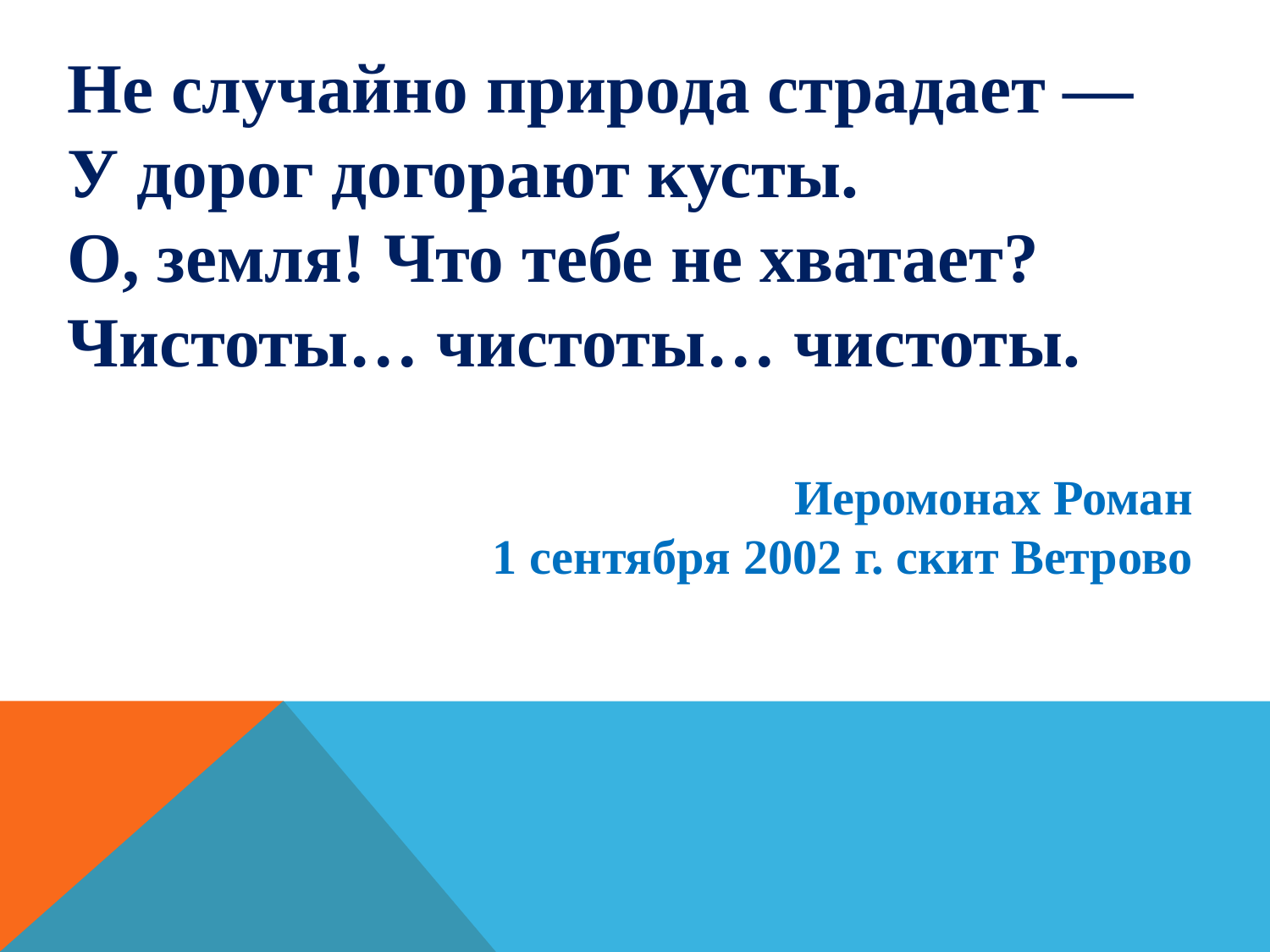

Не случайно природа страдает —
У дорог догорают кусты.
О, земля! Что тебе не хватает?
Чистоты… чистоты… чистоты.

                                                Иеромонах Роман
                          1 сентября 2002 г. скит Ветрово